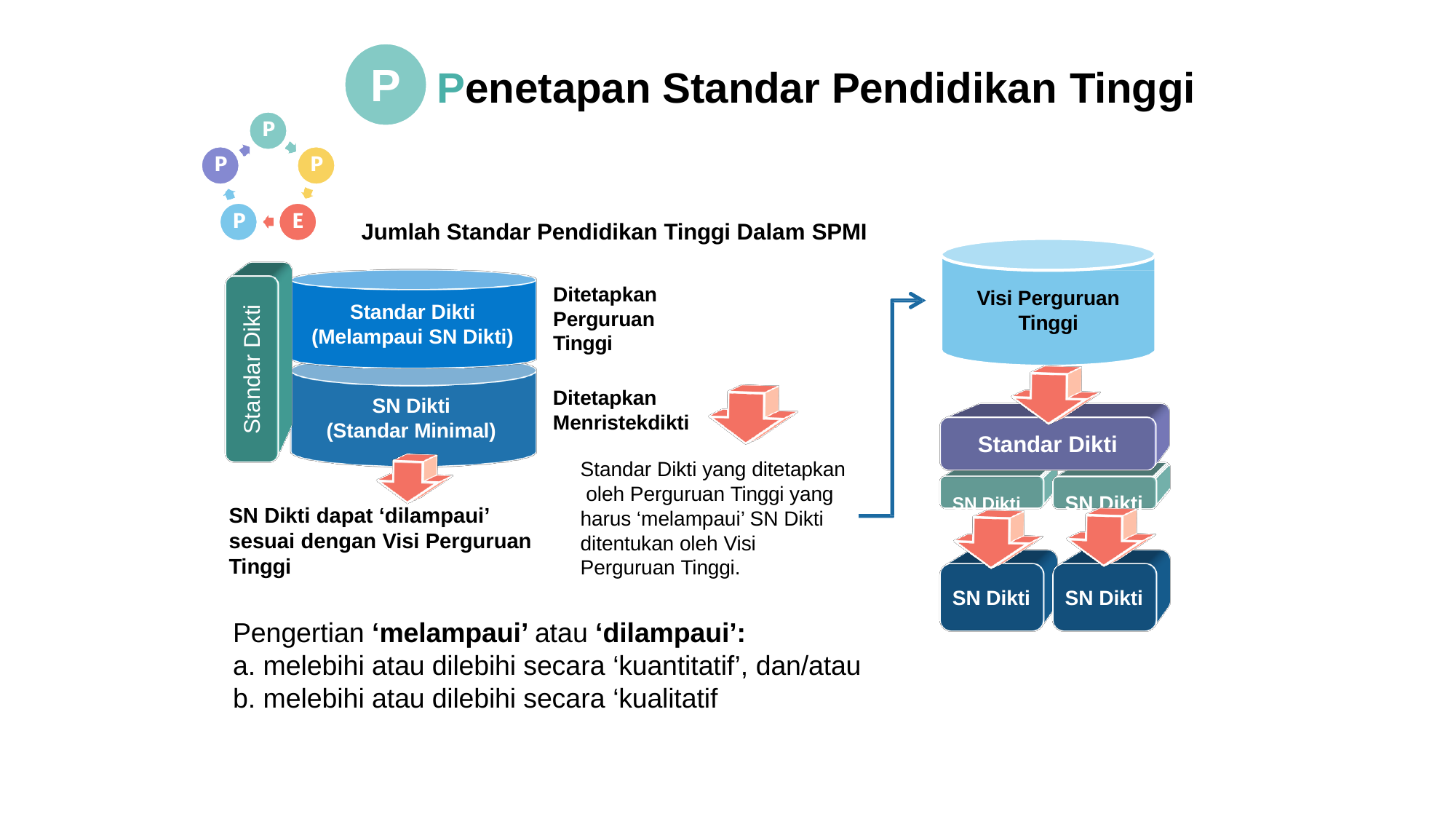

P
Penetapan Standar Pendidikan Tinggi

P

P
P

P
E

Jumlah Standar Pendidikan Tinggi Dalam SPMI

Ditetapkan  Perguruan  Tinggi
Visi Perguruan
Tinggi

Standar Dikti  (Melampaui SN Dikti)
Standar Dikti

Ditetapkan
Menristekdikti

SN Dikti
(Standar Minimal)

Standar Dikti
SN Dikti	SN Dikti

Standar Dikti yang ditetapkan  oleh Perguruan Tinggi yang  harus ‘melampaui’ SN Dikti  ditentukan oleh Visi  Perguruan Tinggi.

SN Dikti dapat ‘dilampaui’  sesuai dengan Visi Perguruan  Tinggi

SN Dikti
SN Dikti
Pengertian ‘melampaui’ atau ‘dilampaui’:
 melebihi atau dilebihi secara ‘kuantitatif’, dan/atau
 melebihi atau dilebihi secara ‘kualitatif